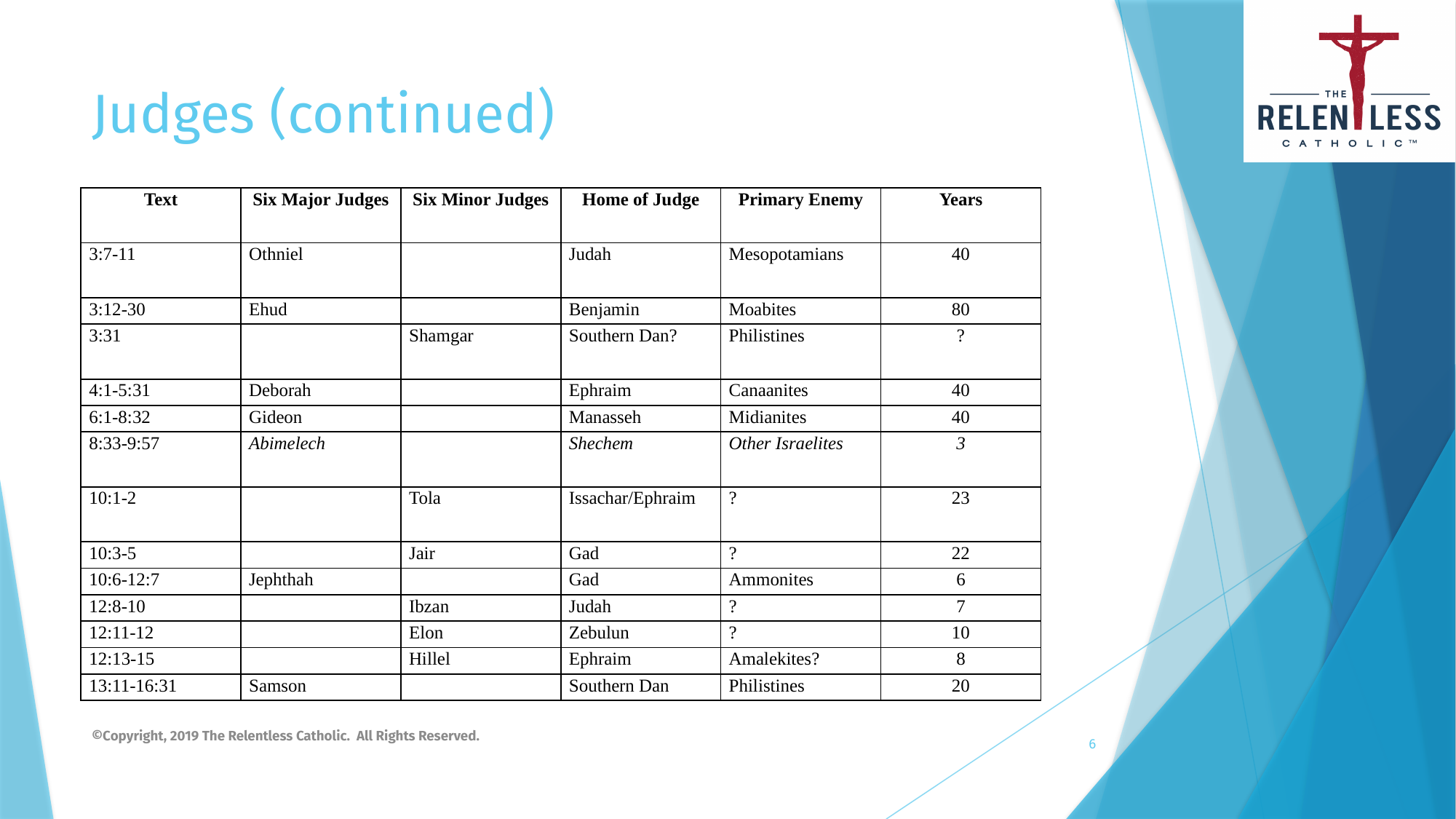

# Judges (continued)
| Text | Six Major Judges | Six Minor Judges | Home of Judge | Primary Enemy | Years |
| --- | --- | --- | --- | --- | --- |
| 3:7-11 | Othniel |  | Judah | Mesopotamians | 40 |
| 3:12-30 | Ehud |  | Benjamin | Moabites | 80 |
| 3:31 |  | Shamgar | Southern Dan? | Philistines | ? |
| 4:1-5:31 | Deborah |  | Ephraim | Canaanites | 40 |
| 6:1-8:32 | Gideon |  | Manasseh | Midianites | 40 |
| 8:33-9:57 | Abimelech |  | Shechem | Other Israelites | 3 |
| 10:1-2 |  | Tola | Issachar/Ephraim | ? | 23 |
| 10:3-5 |  | Jair | Gad | ? | 22 |
| 10:6-12:7 | Jephthah |  | Gad | Ammonites | 6 |
| 12:8-10 |  | Ibzan | Judah | ? | 7 |
| 12:11-12 |  | Elon | Zebulun | ? | 10 |
| 12:13-15 |  | Hillel | Ephraim | Amalekites? | 8 |
| 13:11-16:31 | Samson |  | Southern Dan | Philistines | 20 |
©Copyright, 2019 The Relentless Catholic.  All Rights Reserved.

6